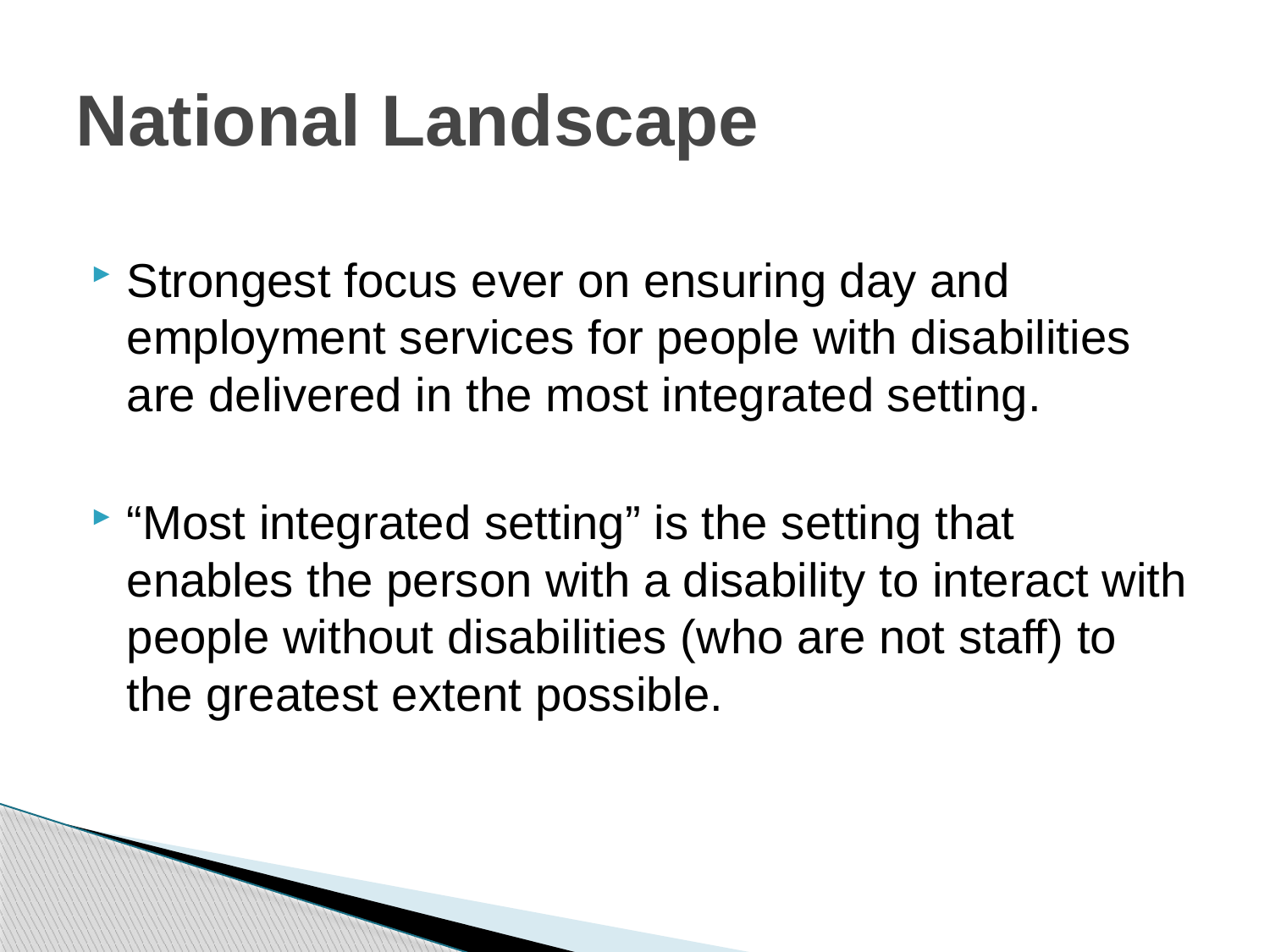

# National Landscape
Strongest focus ever on ensuring day and employment services for people with disabilities are delivered in the most integrated setting.

“Most integrated setting” is the setting that enables the person with a disability to interact with people without disabilities (who are not staff) to the greatest extent possible.